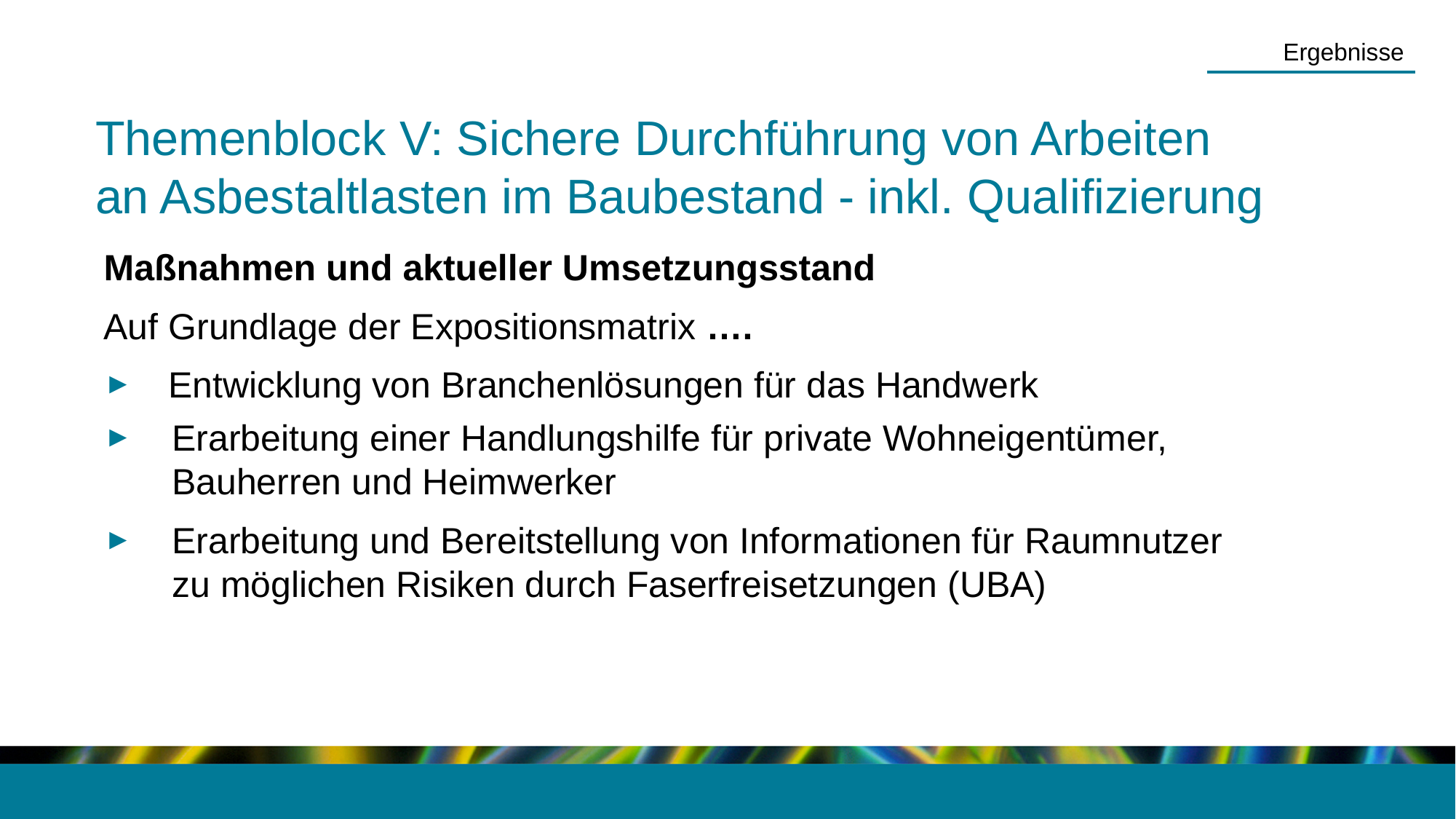

Ergebnisse
Themenblock V: Sichere Durchführung von Arbeiten an Asbestaltlasten im Baubestand - inkl. Qualifizierung
Maßnahmen und aktueller Umsetzungsstand
Auf Grundlage der Expositionsmatrix ….
Entwicklung von Branchenlösungen für das Handwerk
Erarbeitung einer Handlungshilfe für private Wohneigentümer,
Bauherren und Heimwerker
Erarbeitung und Bereitstellung von Informationen für Raumnutzer
zu möglichen Risiken durch Faserfreisetzungen (UBA)